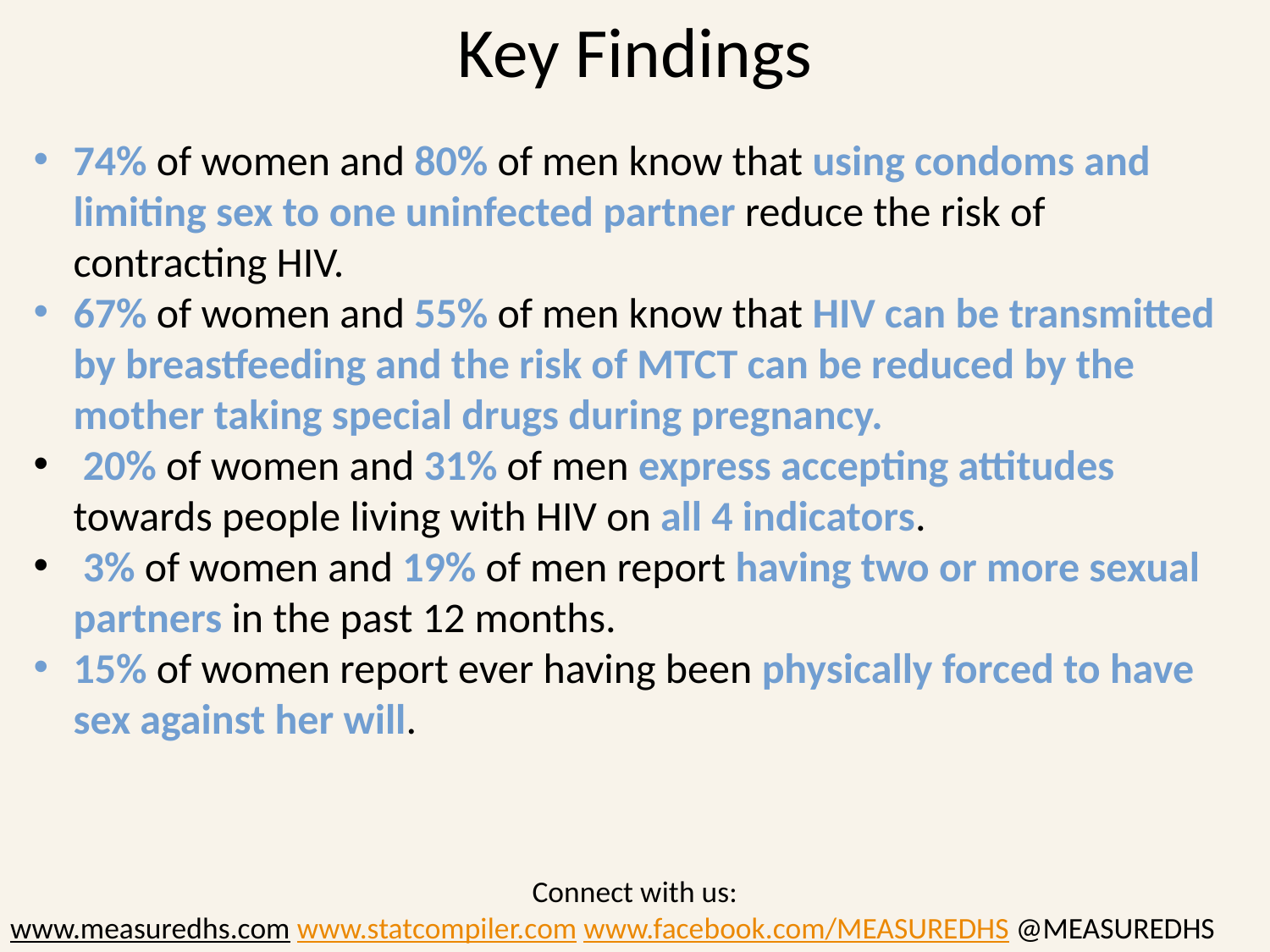

# Key Findings
74% of women and 80% of men know that using condoms and limiting sex to one uninfected partner reduce the risk of contracting HIV.
67% of women and 55% of men know that HIV can be transmitted by breastfeeding and the risk of MTCT can be reduced by the mother taking special drugs during pregnancy.
 20% of women and 31% of men express accepting attitudes towards people living with HIV on all 4 indicators.
 3% of women and 19% of men report having two or more sexual partners in the past 12 months.
15% of women report ever having been physically forced to have sex against her will.

Connect with us:
www.measuredhs.com www.statcompiler.com www.facebook.com/MEASUREDHS @MEASUREDHS